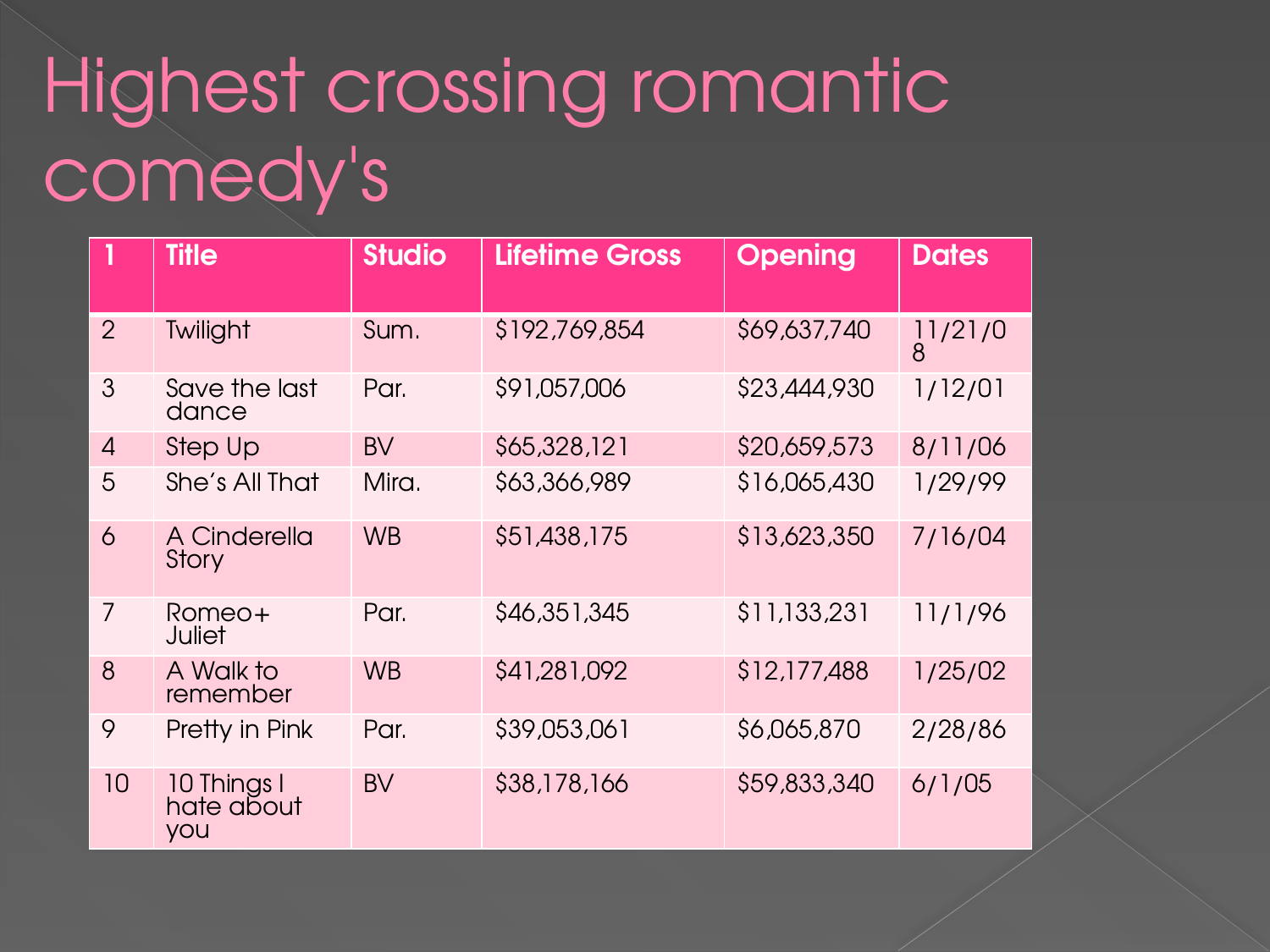

# Highest crossing romantic comedy's
| 1 | Title | Studio | Lifetime Gross | Opening | Dates |
| --- | --- | --- | --- | --- | --- |
| 2 | Twilight | Sum. | $192,769,854 | $69,637,740 | 11/21/08 |
| 3 | Save the last dance | Par. | $91,057,006 | $23,444,930 | 1/12/01 |
| 4 | Step Up | BV | $65,328,121 | $20,659,573 | 8/11/06 |
| 5 | She’s All That | Mira. | $63,366,989 | $16,065,430 | 1/29/99 |
| 6 | A Cinderella Story | WB | $51,438,175 | $13,623,350 | 7/16/04 |
| 7 | Romeo+ Juliet | Par. | $46,351,345 | $11,133,231 | 11/1/96 |
| 8 | A Walk to remember | WB | $41,281,092 | $12,177,488 | 1/25/02 |
| 9 | Pretty in Pink | Par. | $39,053,061 | $6,065,870 | 2/28/86 |
| 10 | 10 Things I hate about you | BV | $38,178,166 | $59,833,340 | 6/1/05 |